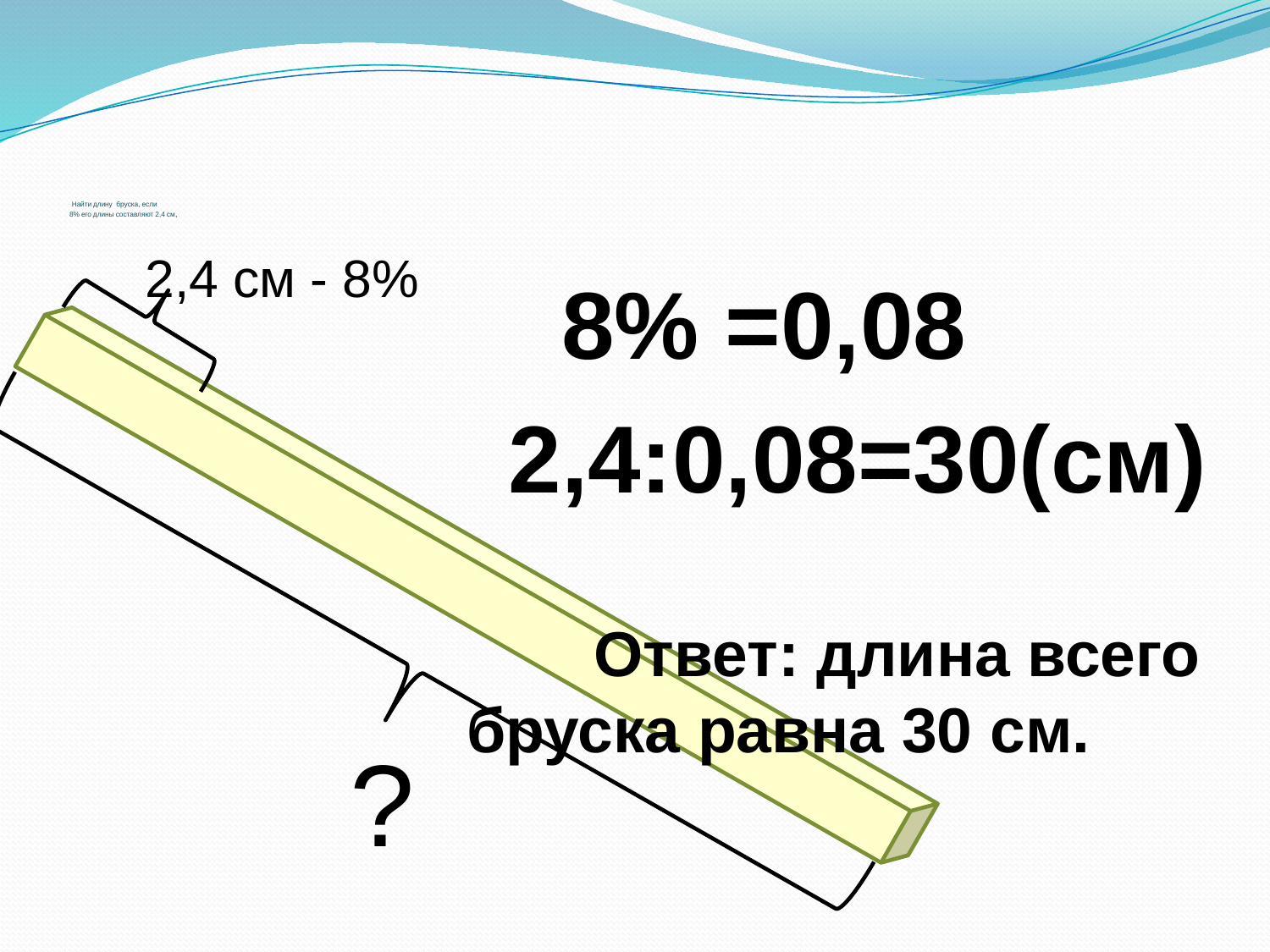

# Найти длину  бруска, если 8% его длины составляют 2,4 см,
2,4 см - 8%

     8% =0,08
   2,4:0,08=30(см)

		Ответ: длина всего 	бруска равна 30 см.

?